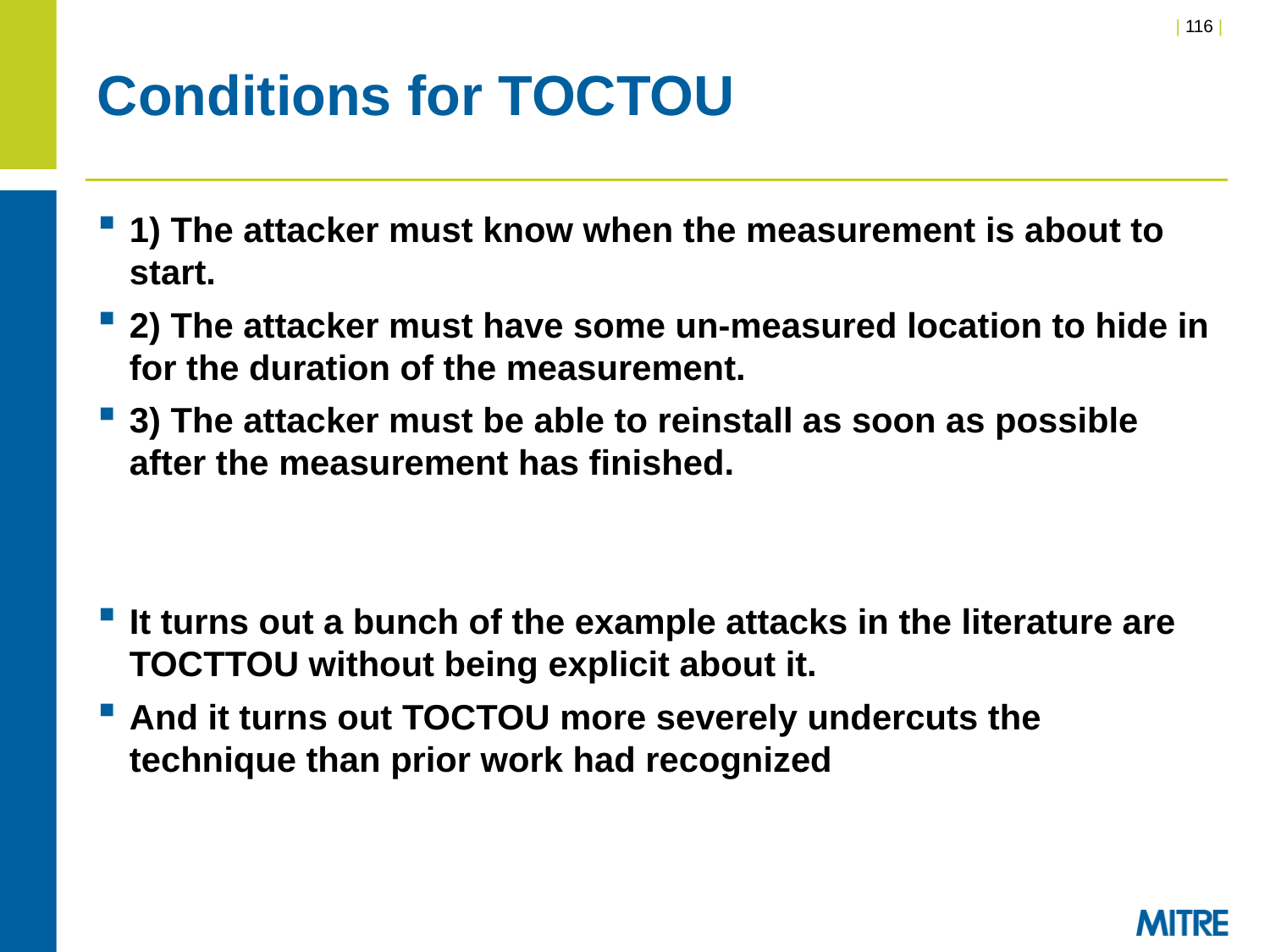

# Conditions for TOCTOU
1) The attacker must know when the measurement is about to start.
2) The attacker must have some un-measured location to hide in for the duration of the measurement.
3) The attacker must be able to reinstall as soon as possible after the measurement has finished.

It turns out a bunch of the example attacks in the literature are TOCTTOU without being explicit about it.
And it turns out TOCTOU more severely undercuts the technique than prior work had recognized